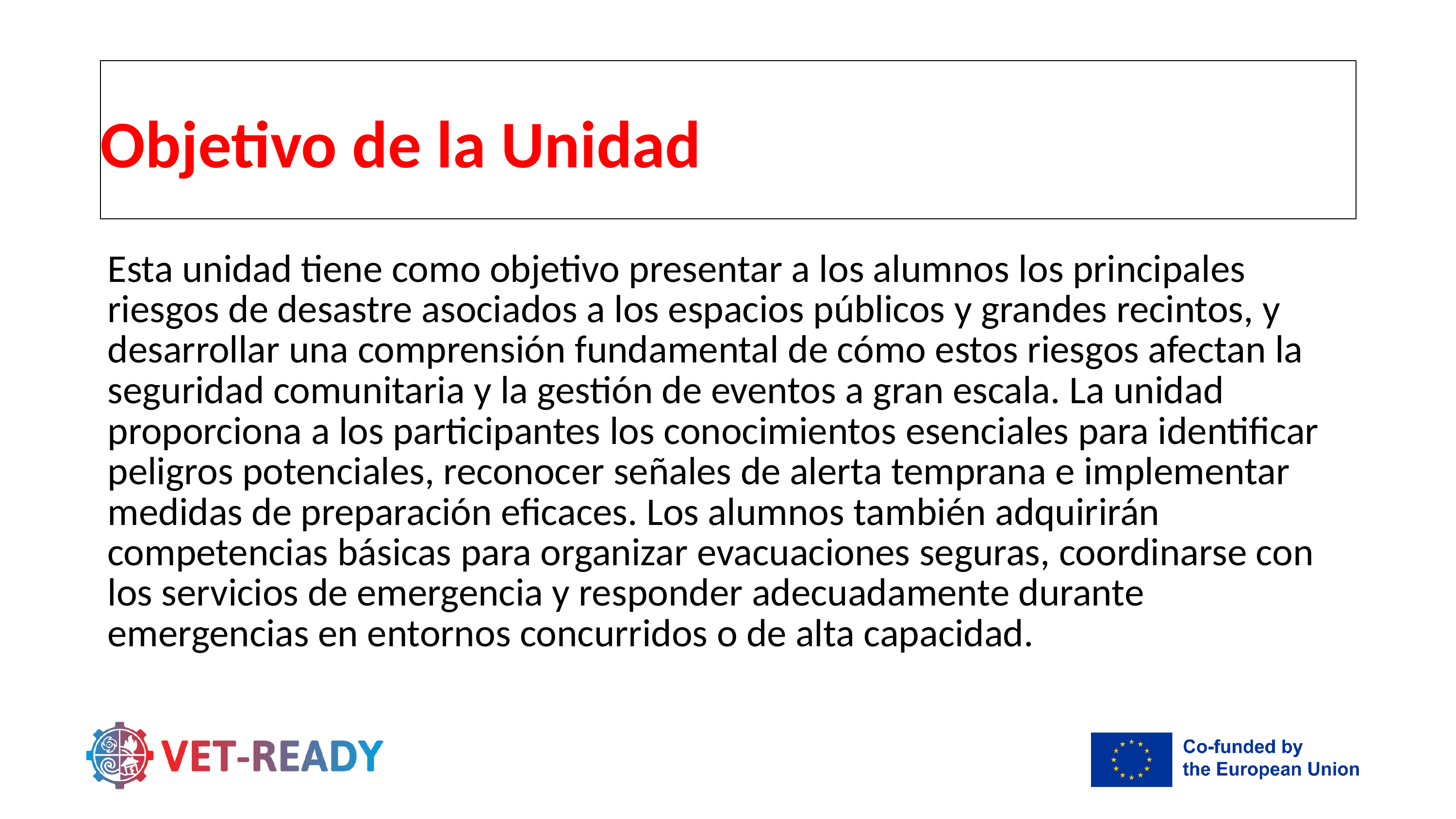

Objetivo de la Unidad
Esta unidad tiene como objetivo presentar a los alumnos los principales riesgos de desastre asociados a los espacios públicos y grandes recintos, y desarrollar una comprensión fundamental de cómo estos riesgos afectan la seguridad comunitaria y la gestión de eventos a gran escala. La unidad proporciona a los participantes los conocimientos esenciales para identificar peligros potenciales, reconocer señales de alerta temprana e implementar medidas de preparación eficaces. Los alumnos también adquirirán competencias básicas para organizar evacuaciones seguras, coordinarse con los servicios de emergencia y responder adecuadamente durante emergencias en entornos concurridos o de alta capacidad.